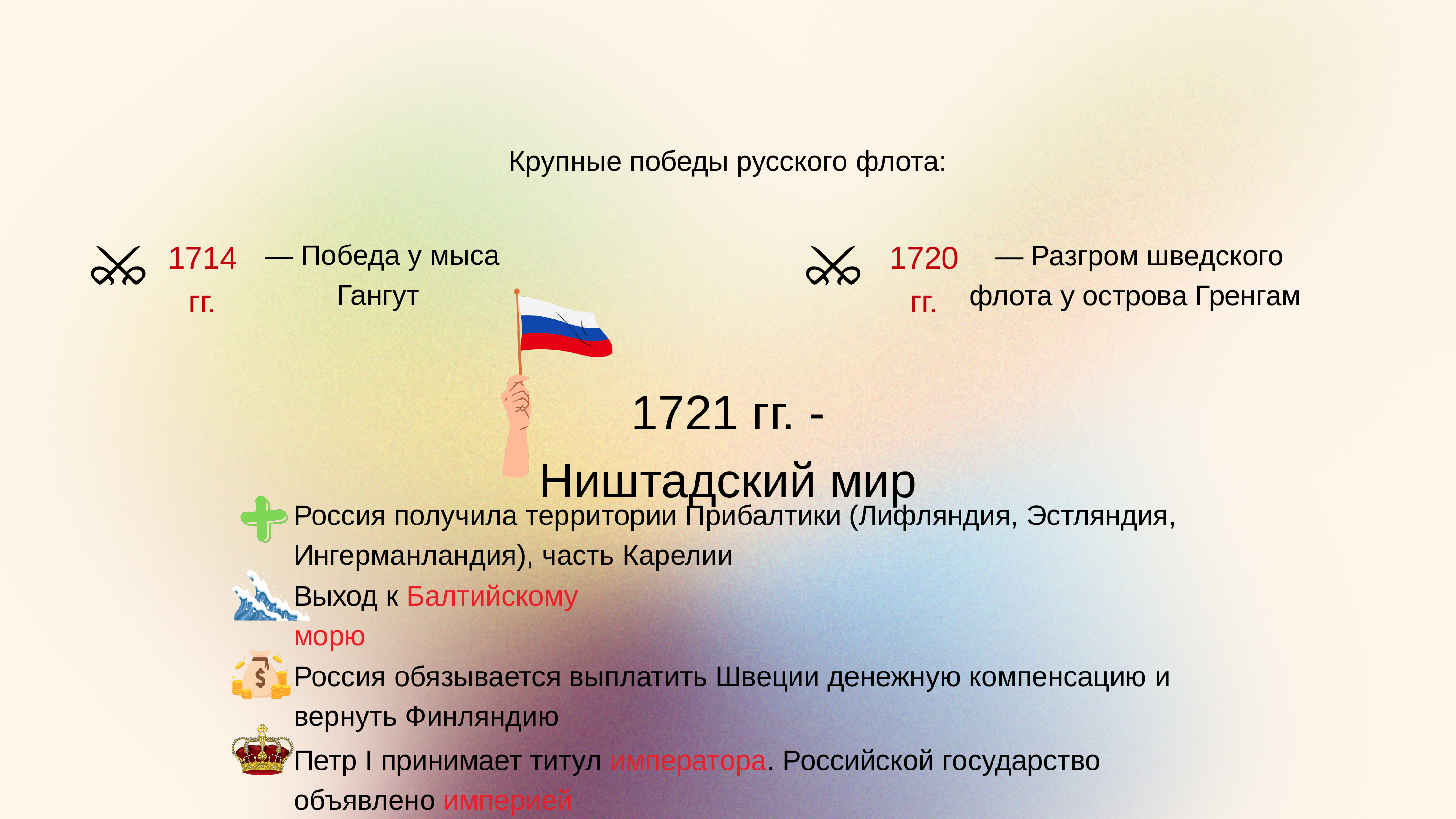

Крупные победы русского флота:
⚔️
⚔️
1714 гг.
— Победа у мыса Гангут
1720 гг.
— Разгром шведского флота у острова Гренгам

1721 гг. - Ништадский мир
Россия получила территории Прибалтики (Лифляндия, Эстляндия, Ингерманландия), часть Карелии

Выход к Балтийскому морю

Россия обязывается выплатить Швеции денежную компенсацию и вернуть Финляндию

Петр I принимает титул императора. Российской государство объявлено империей